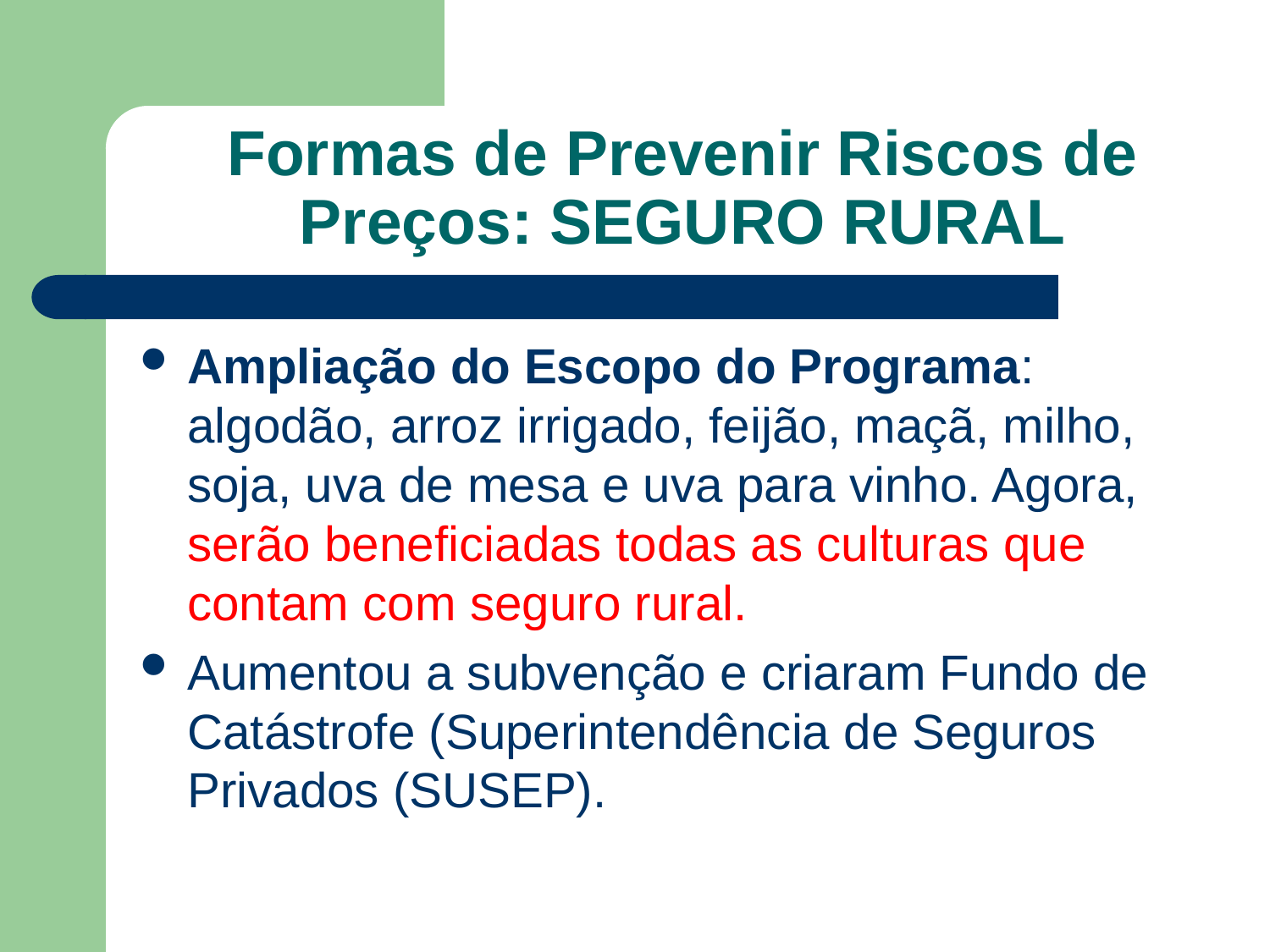

Formas de Prevenir Riscos de Preços: SEGURO RURAL
Ampliação do Escopo do Programa: algodão, arroz irrigado, feijão, maçã, milho, soja, uva de mesa e uva para vinho. Agora, serão beneficiadas todas as culturas que contam com seguro rural.
Aumentou a subvenção e criaram Fundo de Catástrofe (Superintendência de Seguros Privados (SUSEP).